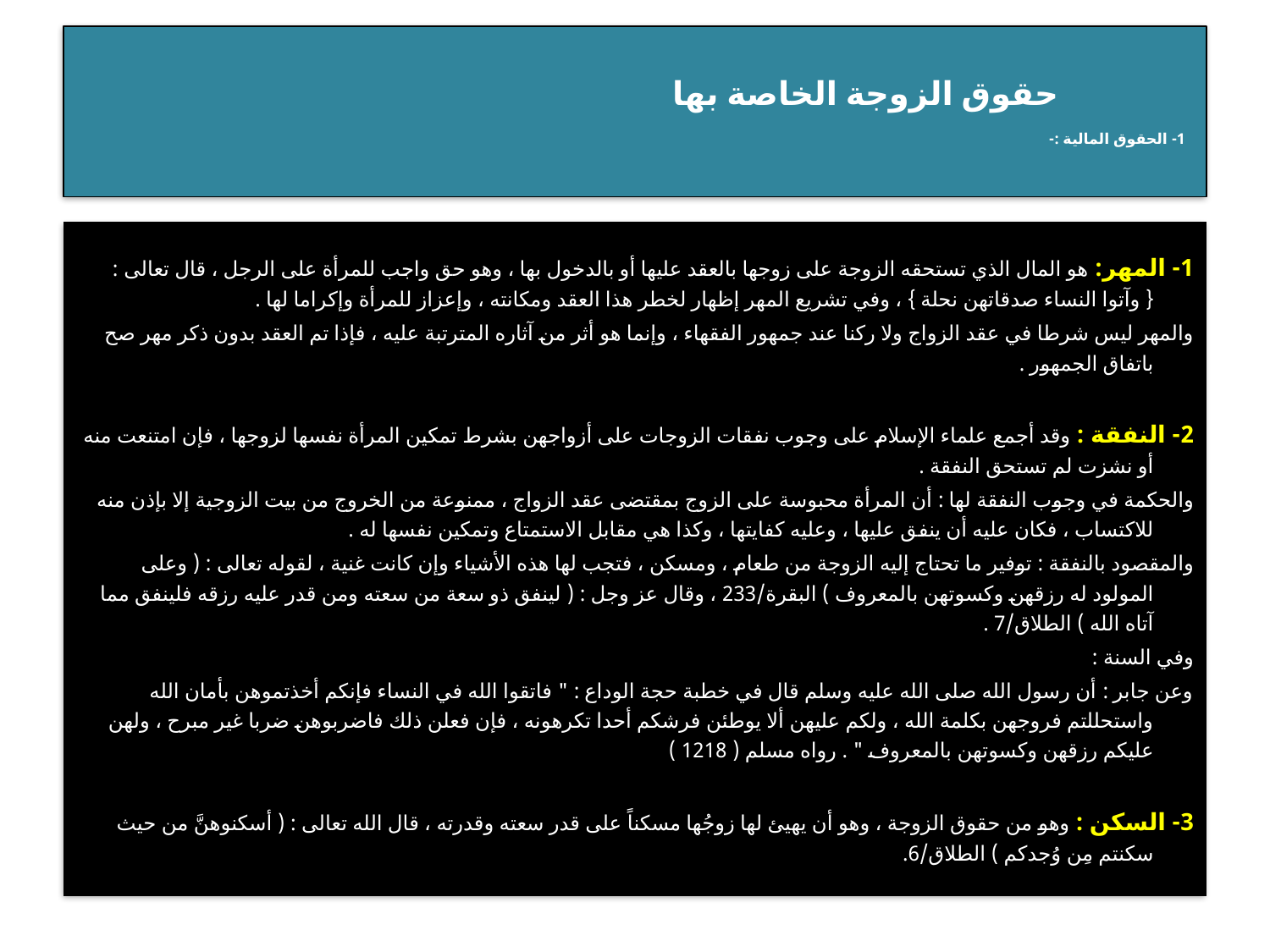

# حقوق الزوجة الخاصة بها 1- الحقوق المالية :-

1- المهر: هو المال الذي تستحقه الزوجة على زوجها بالعقد عليها أو بالدخول بها ، وهو حق واجب للمرأة على الرجل ، قال تعالى : { وآتوا النساء صدقاتهن نحلة } ، وفي تشريع المهر إظهار لخطر هذا العقد ومكانته ، وإعزاز للمرأة وإكراما لها .
والمهر ليس شرطا في عقد الزواج ولا ركنا عند جمهور الفقهاء ، وإنما هو أثر من آثاره المترتبة عليه ، فإذا تم العقد بدون ذكر مهر صح باتفاق الجمهور .

2- النفقة : وقد أجمع علماء الإسلام على وجوب نفقات الزوجات على أزواجهن بشرط تمكين المرأة نفسها لزوجها ، فإن امتنعت منه أو نشزت لم تستحق النفقة .
والحكمة في وجوب النفقة لها : أن المرأة محبوسة على الزوج بمقتضى عقد الزواج ، ممنوعة من الخروج من بيت الزوجية إلا بإذن منه للاكتساب ، فكان عليه أن ينفق عليها ، وعليه كفايتها ، وكذا هي مقابل الاستمتاع وتمكين نفسها له .
والمقصود بالنفقة : توفير ما تحتاج إليه الزوجة من طعام ، ومسكن ، فتجب لها هذه الأشياء وإن كانت غنية ، لقوله تعالى : ( وعلى المولود له رزقهن وكسوتهن بالمعروف ) البقرة/233 ، وقال عز وجل : ( لينفق ذو سعة من سعته ومن قدر عليه رزقه فلينفق مما آتاه الله ) الطلاق/7 .
وفي السنة :
وعن جابر : أن رسول الله صلى الله عليه وسلم قال في خطبة حجة الوداع : " فاتقوا الله في النساء فإنكم أخذتموهن بأمان الله واستحللتم فروجهن بكلمة الله ، ولكم عليهن ألا يوطئن فرشكم أحدا تكرهونه ، فإن فعلن ذلك فاضربوهن ضربا غير مبرح ، ولهن عليكم رزقهن وكسوتهن بالمعروف " . رواه مسلم ( 1218 )

3- السكن : وهو من حقوق الزوجة ، وهو أن يهيئ لها زوجُها مسكناً على قدر سعته وقدرته ، قال الله تعالى : ( أسكنوهنَّ من حيث سكنتم مِن وُجدكم ) الطلاق/6.